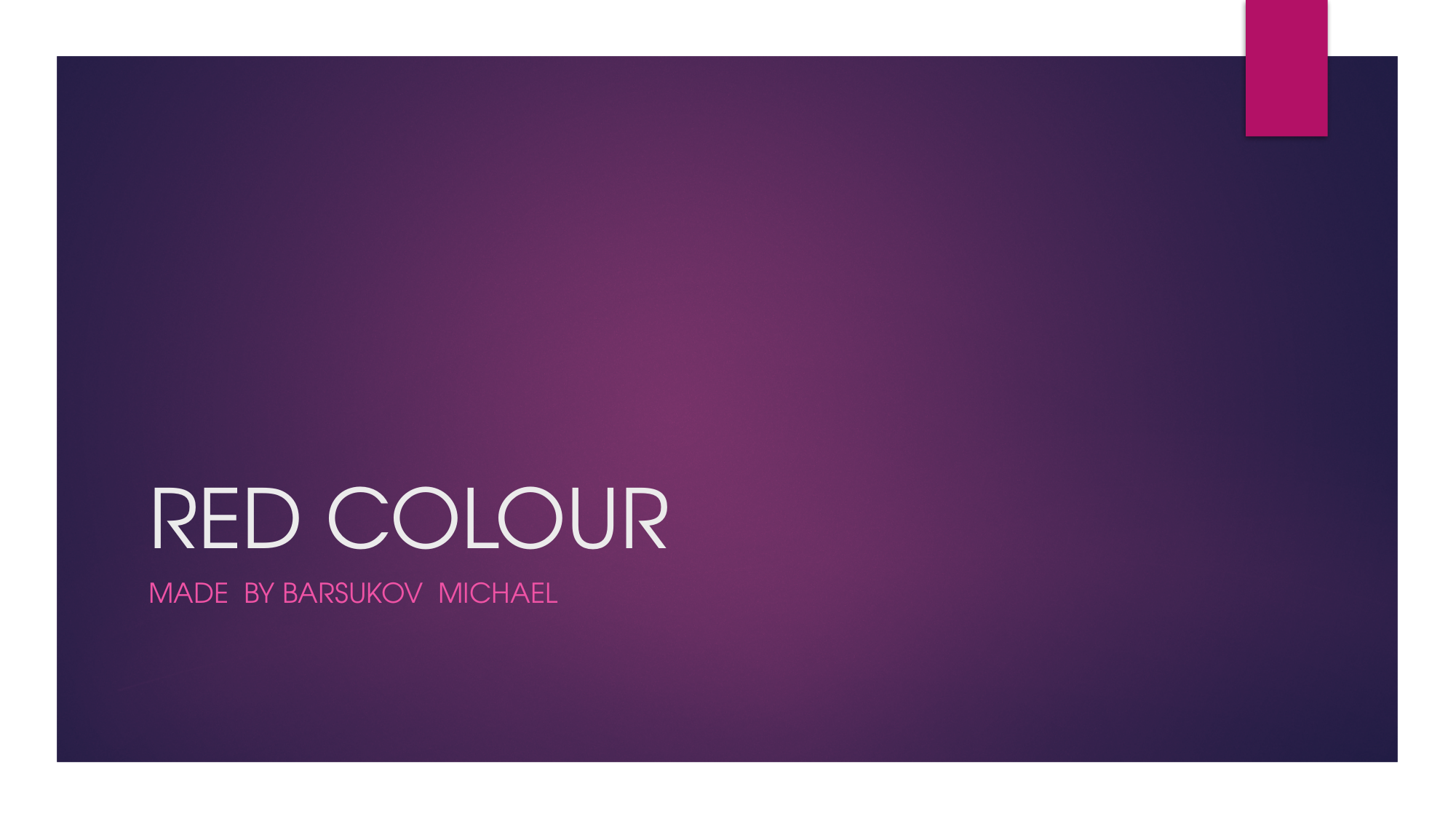

# RED COLOUR
Made  by Barsukov  Michael